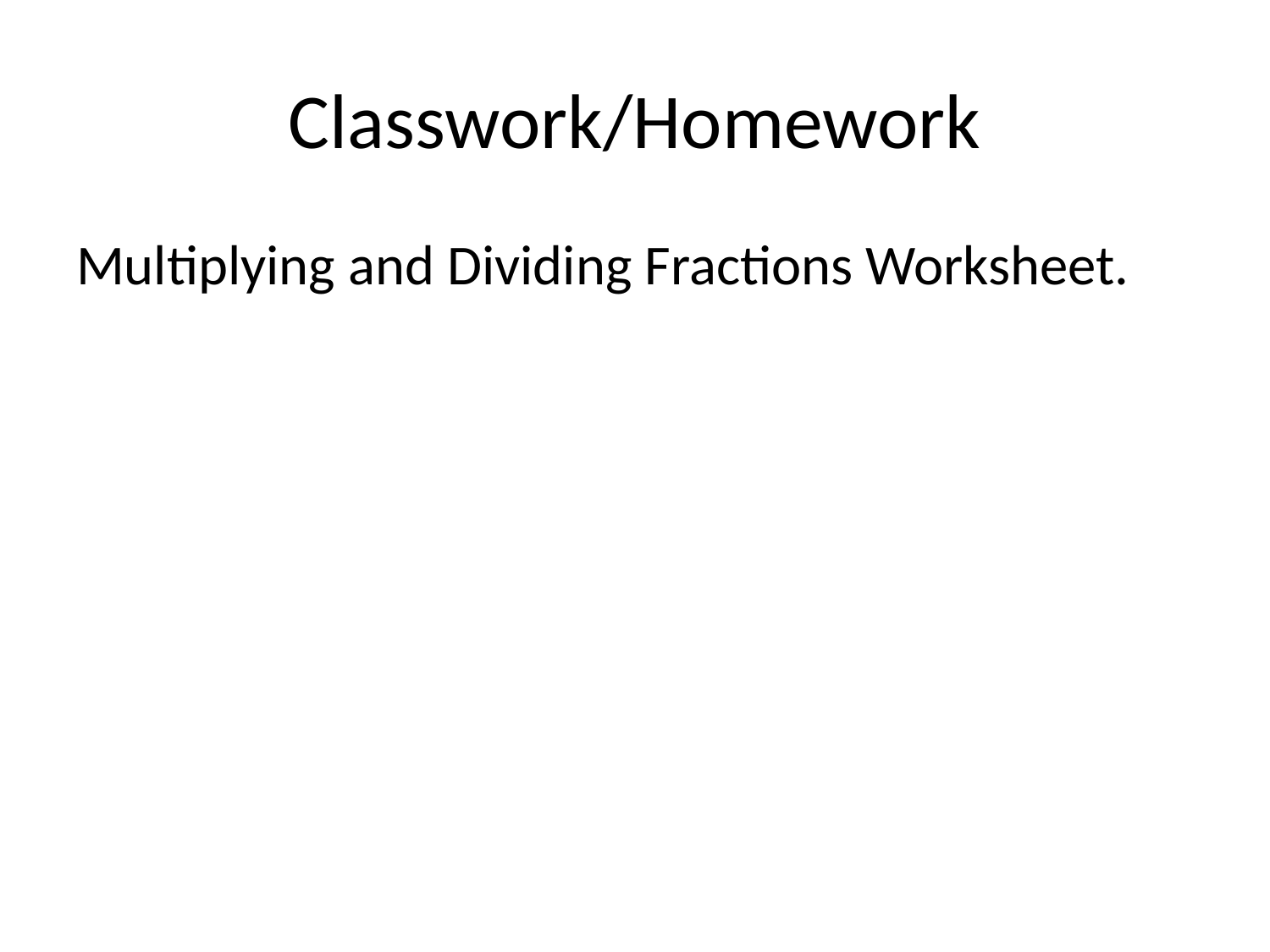

# Classwork/Homework
Multiplying and Dividing Fractions Worksheet.